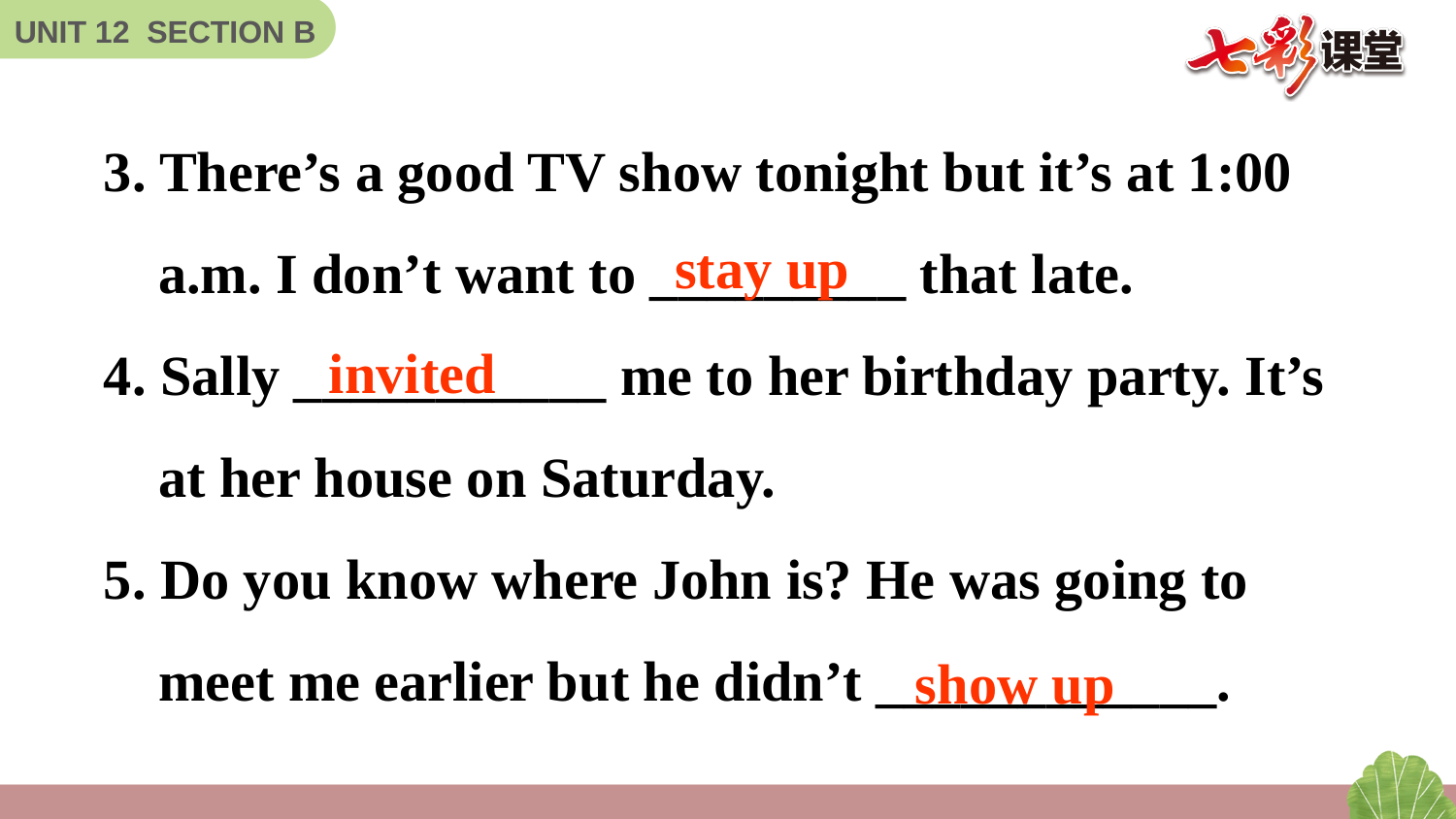

3. There’s a good TV show tonight but it’s at 1:00 a.m. I don’t want to _________ that late.
4. Sally ___________ me to her birthday party. It’s at her house on Saturday.
5. Do you know where John is? He was going to meet me earlier but he didn’t ____________.

stay up
invited
show up